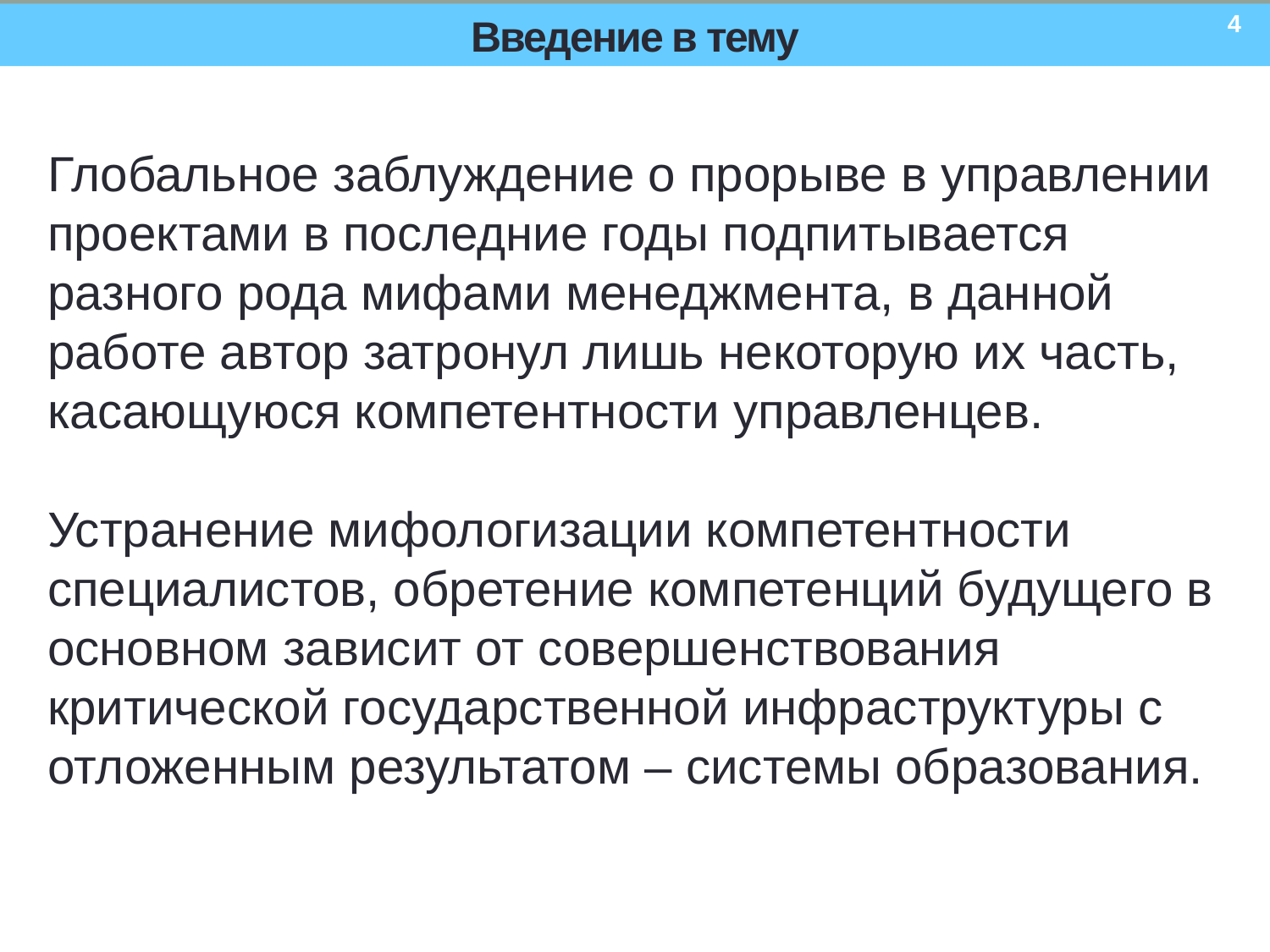

4
# Введение в тему
Глобальное заблуждение о прорыве в управлении проектами в последние годы подпитывается разного рода мифами менеджмента, в данной работе автор затронул лишь некоторую их часть, касающуюся компетентности управленцев.

Устранение мифологизации компетентности специалистов, обретение компетенций будущего в основном зависит от совершенствования критической государственной инфраструктуры с отложенным результатом – системы образования.